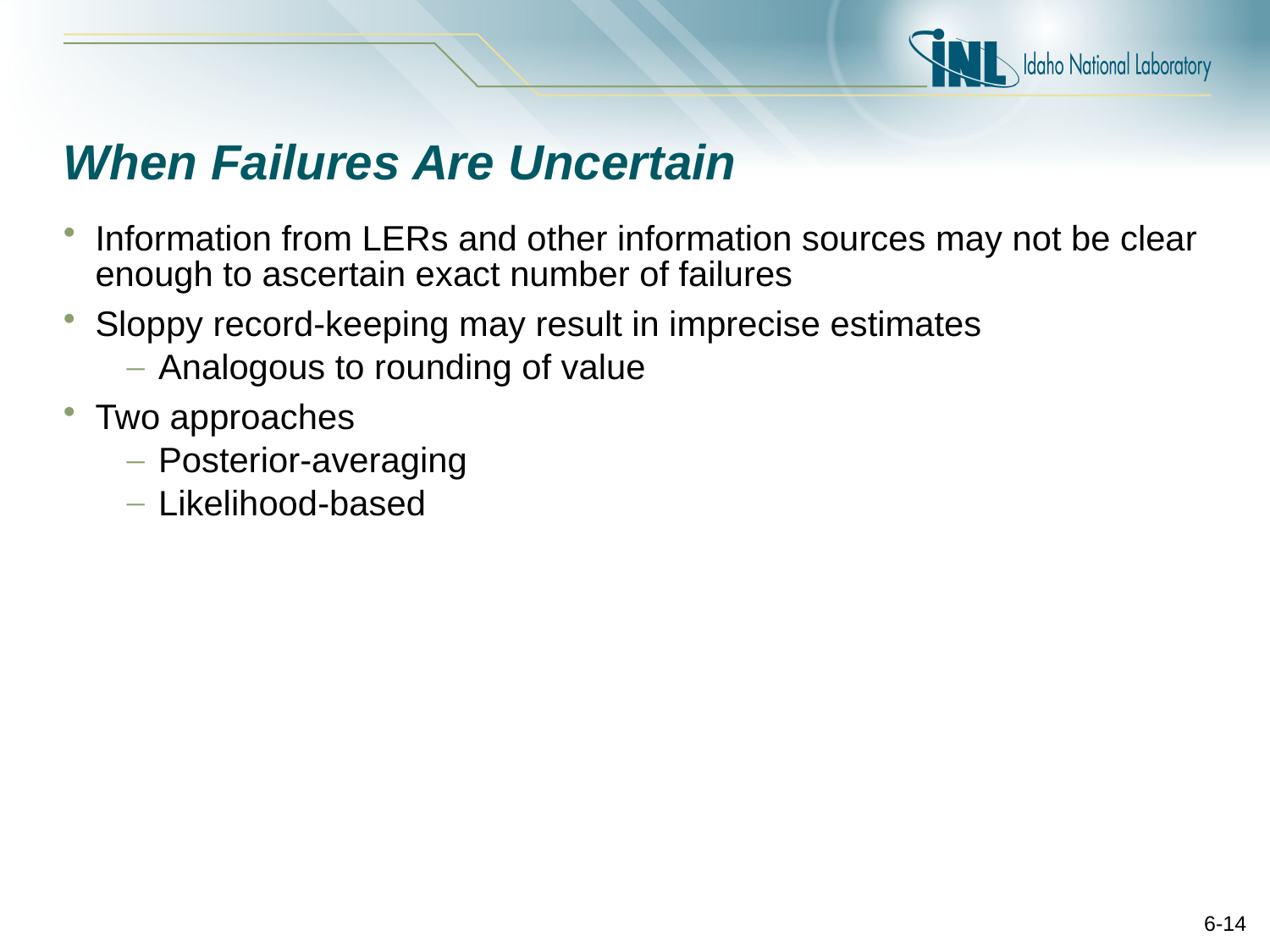

# When Failures Are Uncertain
Information from LERs and other information sources may not be clear enough to ascertain exact number of failures
Sloppy record-keeping may result in imprecise estimates
Analogous to rounding of value
Two approaches
Posterior-averaging
Likelihood-based
6-14